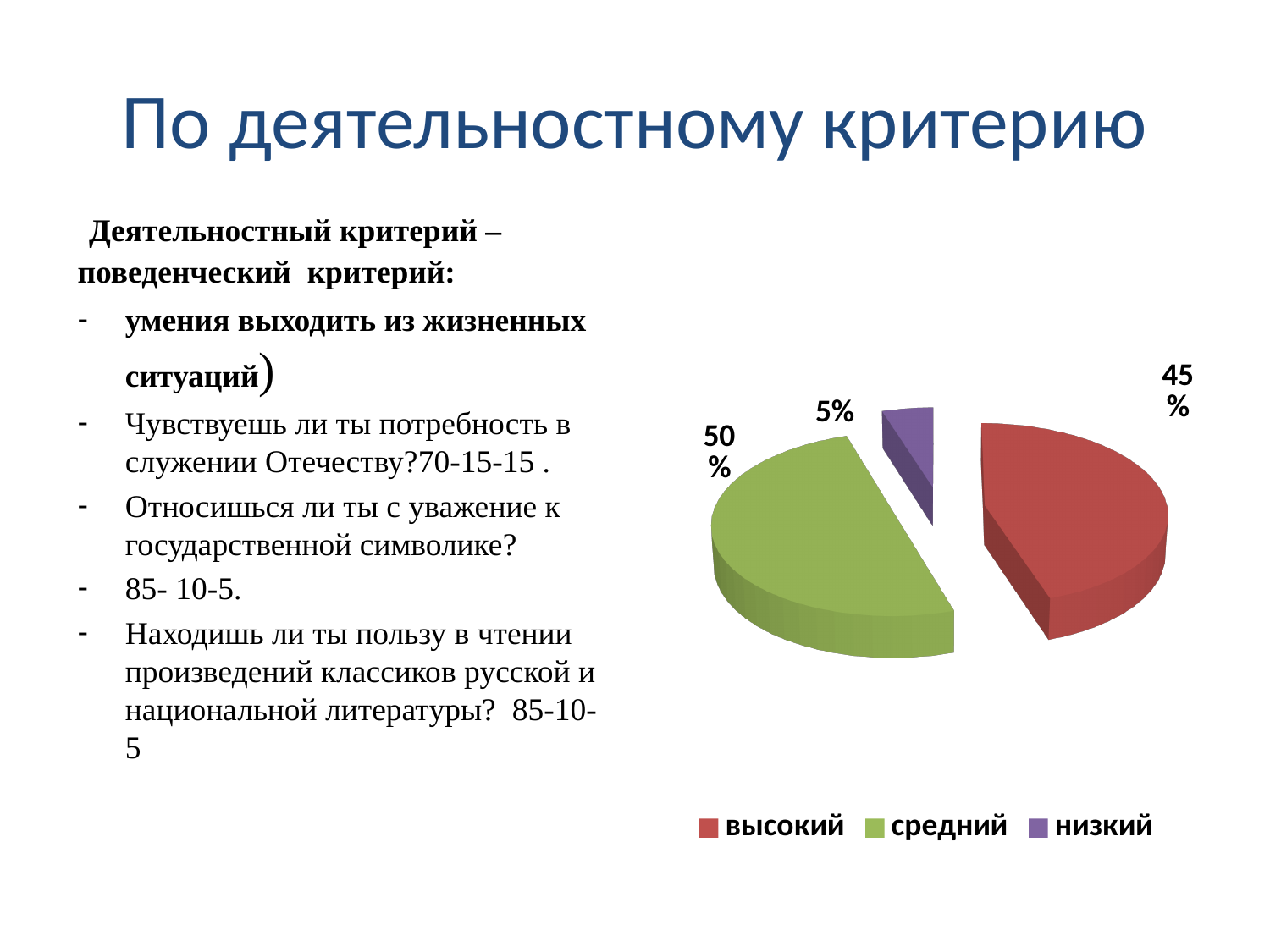

# По деятельностному критерию
 Деятельностный критерий – поведенческий  критерий:
умения выходить из жизненных ситуаций)
Чувствуешь ли ты потребность в служении Отечеству?70-15-15 .
Относишься ли ты с уважение к государственной символике?
85- 10-5.
Находишь ли ты пользу в чтении произведений классиков русской и национальной литературы?  85-10-5

[unsupported chart]